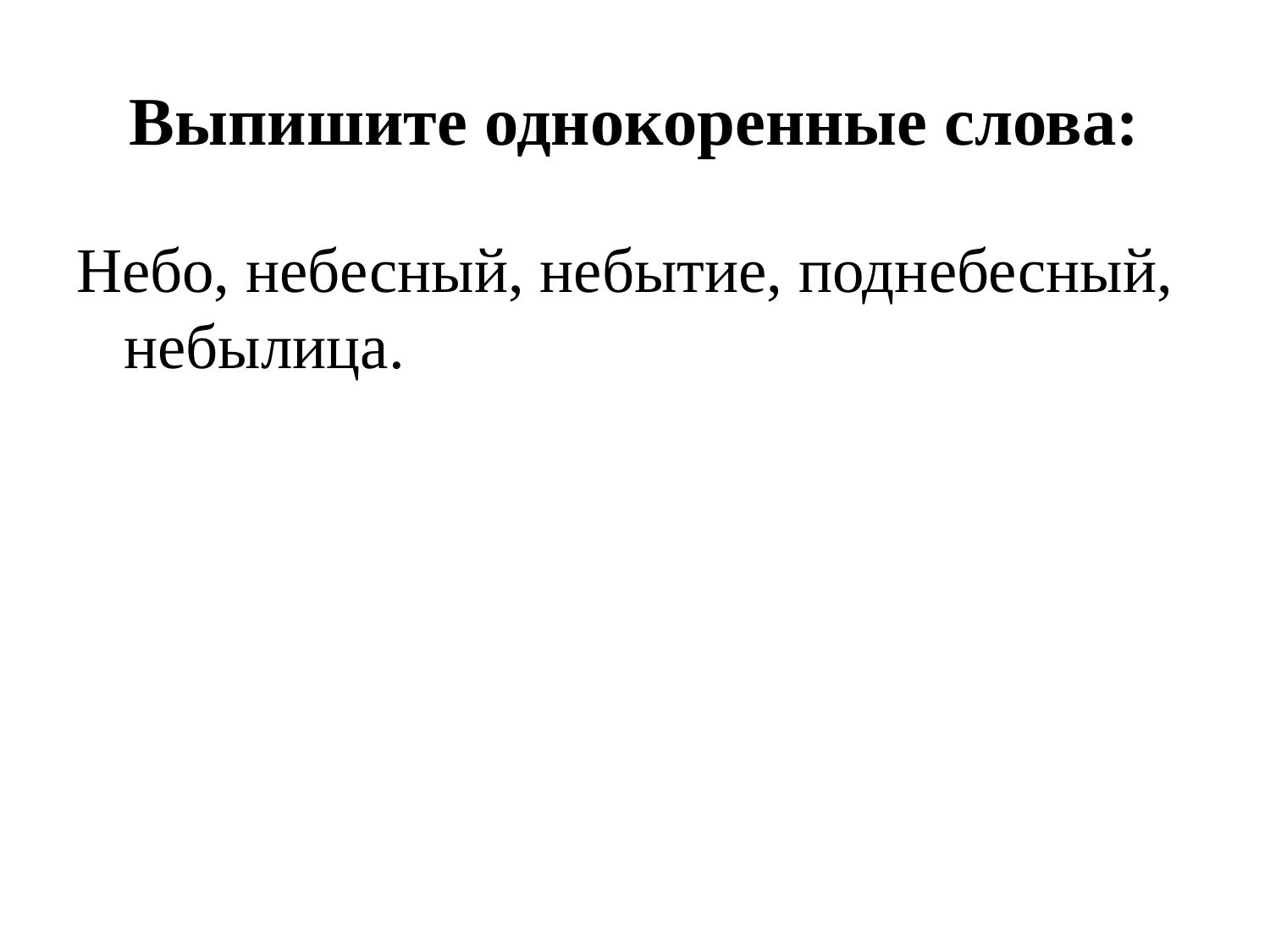

# Выпишите однокоренные слова:
Небо, небесный, небытие, поднебесный, небылица.